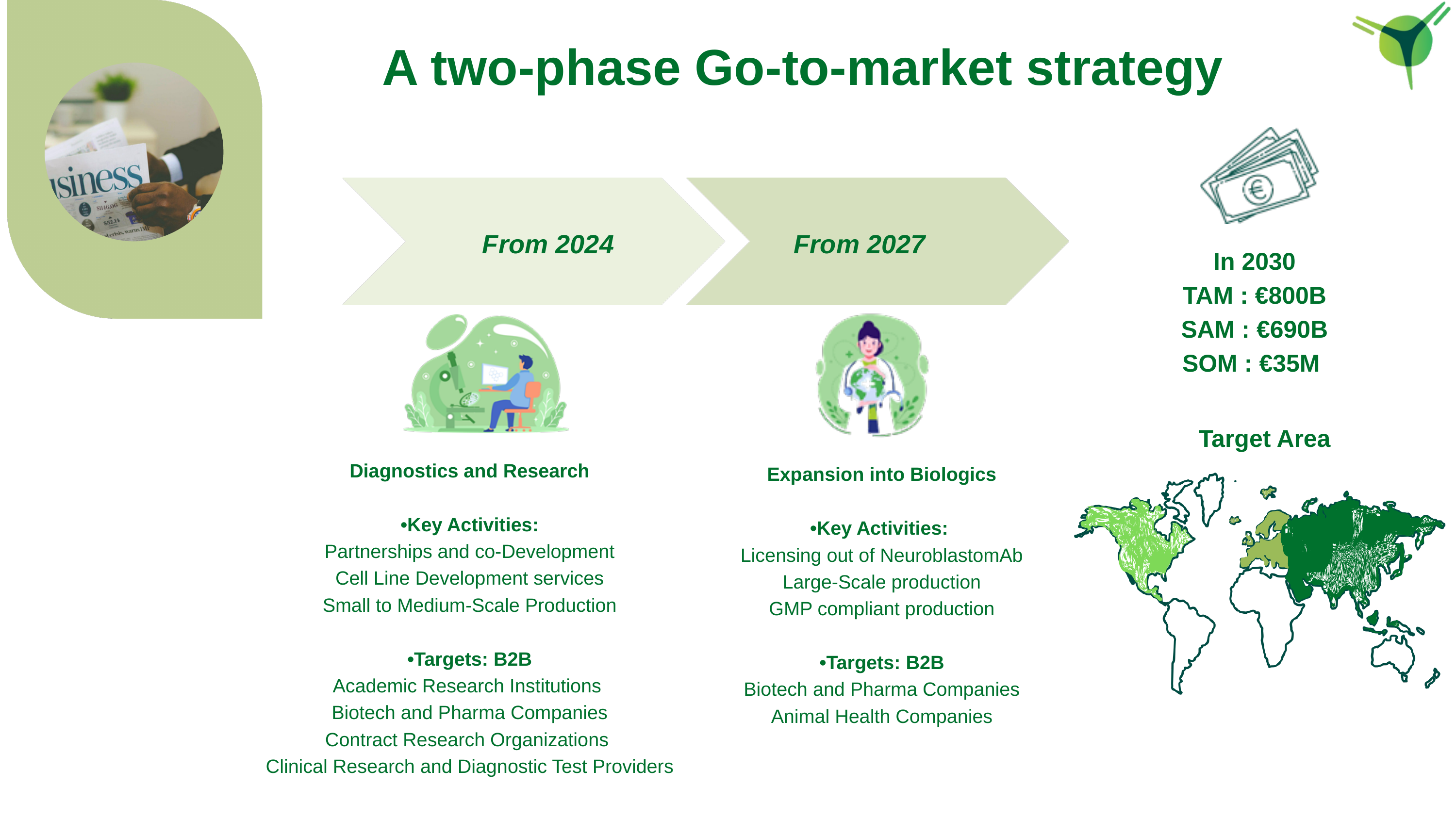

A two-phase Go-to-market strategy

From 2024

From 2027

In 2030
TAM : €800B
SAM : €690B
SOM : €35M

Target Area

Diagnostics and Research

•Key Activities:
Partnerships and co-Development
Cell Line Development services
Small to Medium-Scale Production

•Targets: B2B
Academic Research Institutions
Biotech and Pharma Companies
Contract Research Organizations
Clinical Research and Diagnostic Test Providers

Expansion into Biologics

•Key Activities:
Licensing out of NeuroblastomAb
Large-Scale production
GMP compliant production

•Targets: B2B
Biotech and Pharma Companies
Animal Health Companies